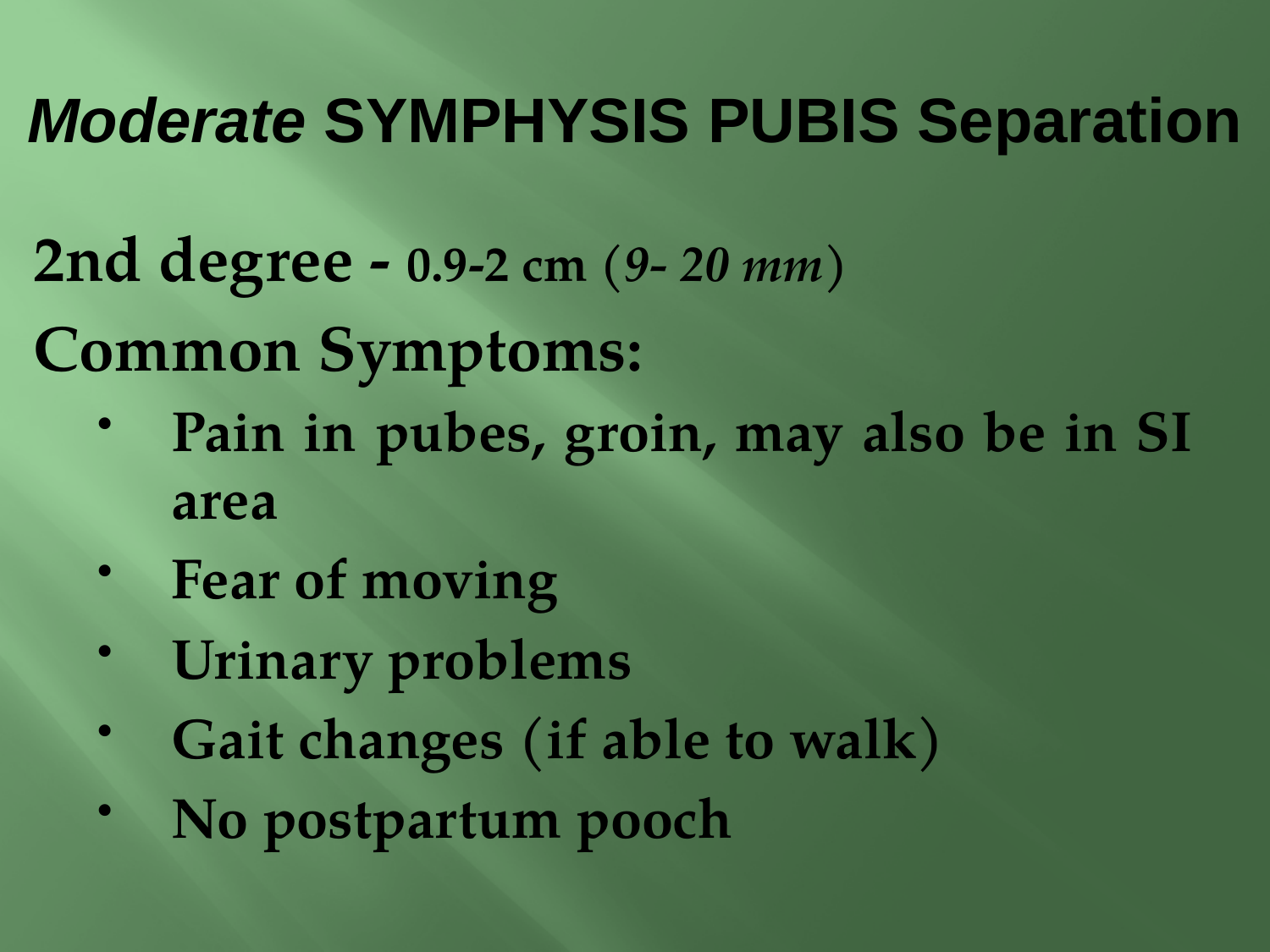

# Moderate SYMPHYSIS PUBIS Separation
2nd degree - 0.9-2 cm (9- 20 mm)
Common Symptoms:
Pain in pubes, groin, may also be in SI area
Fear of moving
Urinary problems
Gait changes (if able to walk)
No postpartum pooch